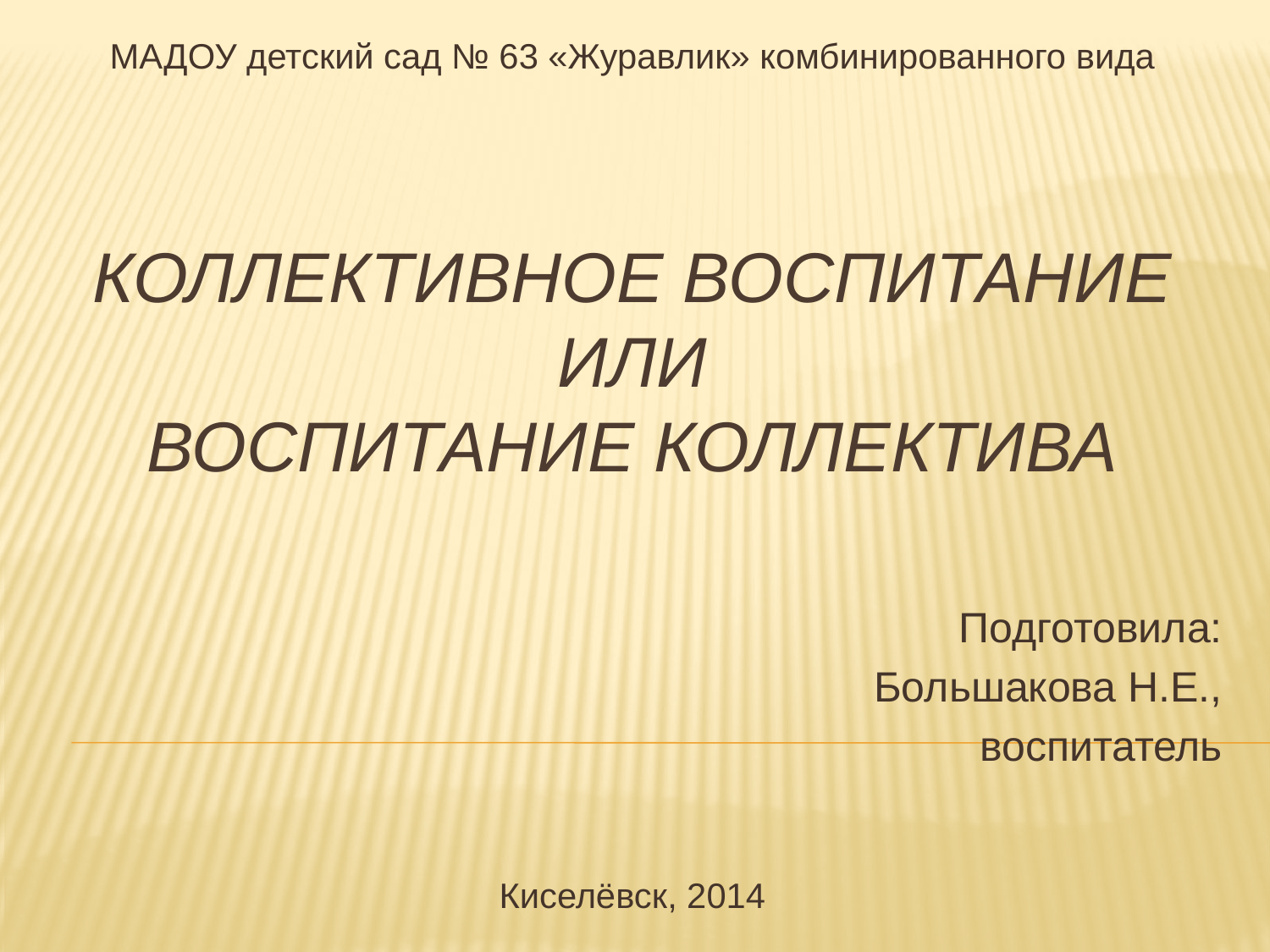

МАДОУ детский сад № 63 «Журавлик» комбинированного вида
# Коллективное воспитание или воспитание коллектива
Подготовила:
Большакова Н.Е.,
воспитатель
Киселёвск, 2014